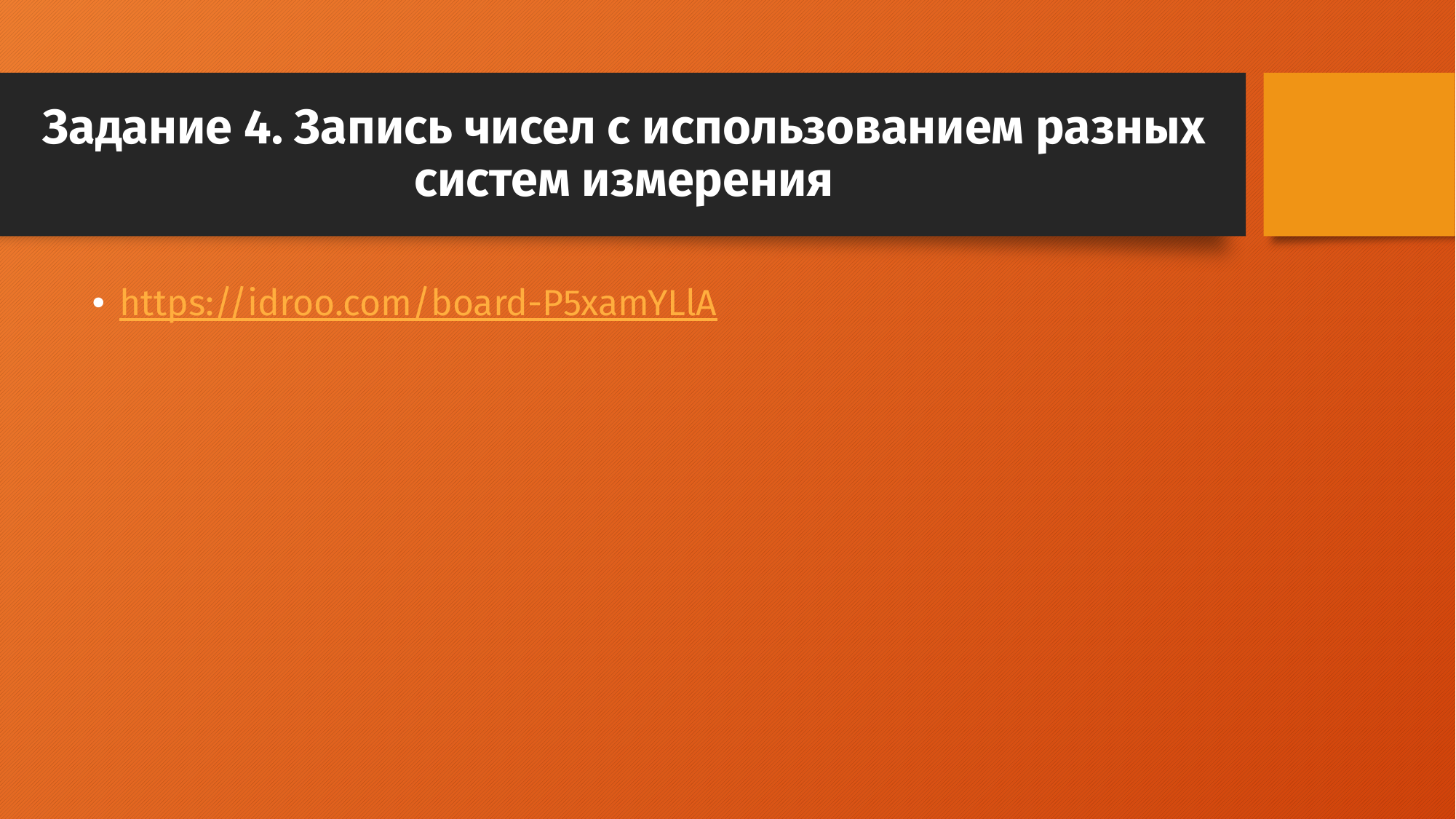

# Задание 4. Запись чисел с использованием разных систем измерения
https://idroo.com/board-P5xamYLlA